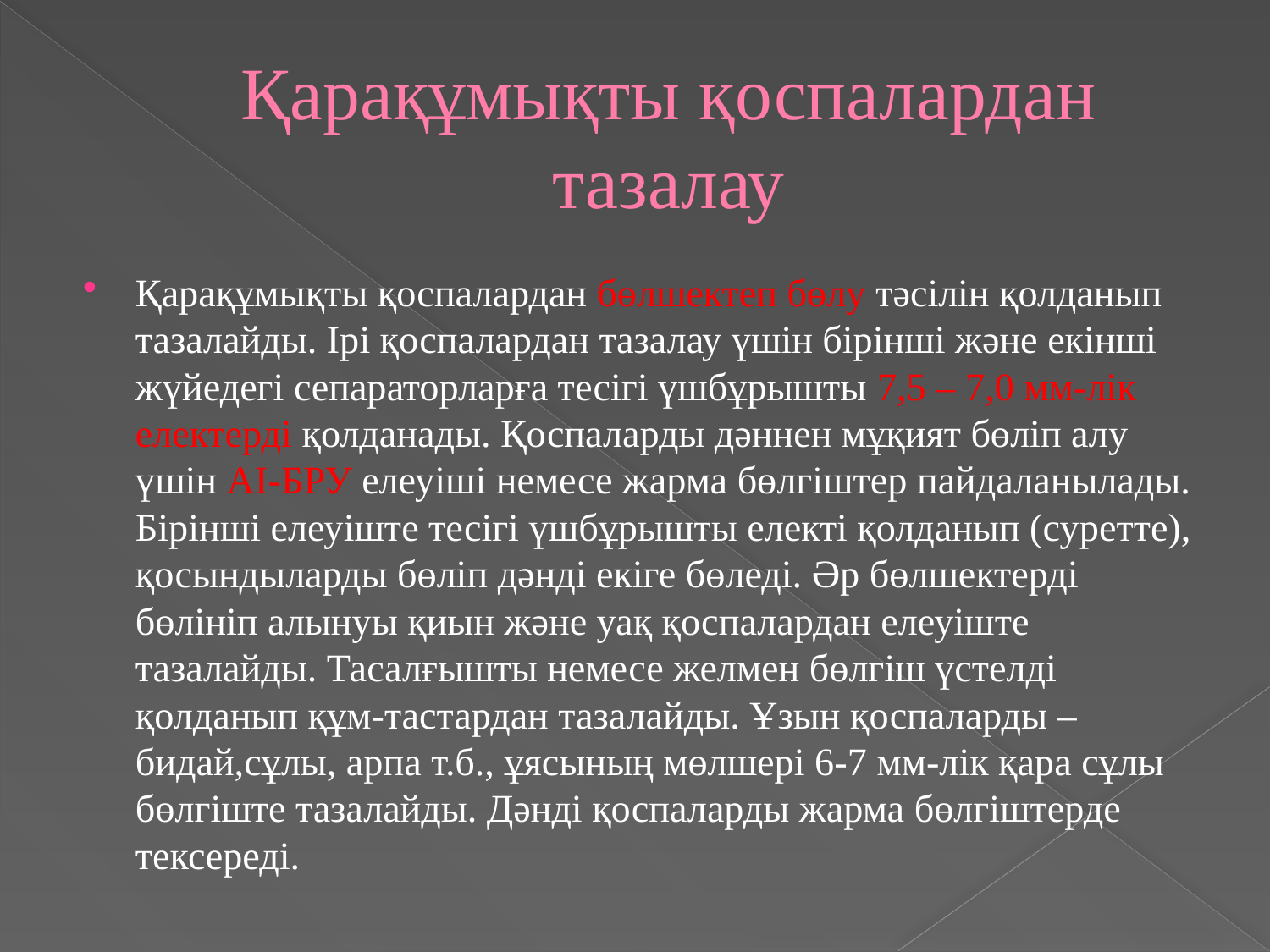

# Қарақұмықты қоспалардан тазалау
Қарақұмықты қоспалардан бөлшектеп бөлу тәсілін қолданып тазалайды. Ірі қоспалардан тазалау үшін бірінші және екінші жүйедегі сепараторларға тесігі үшбұрышты 7,5 – 7,0 мм-лік електерді қолданады. Қоспаларды дәннен мұқият бөліп алу үшін АІ-БРУ елеуіші немесе жарма бөлгіштер пайдаланылады. Бірінші елеуіште тесігі үшбұрышты електі қолданып (суретте), қосындыларды бөліп дәнді екіге бөледі. Әр бөлшектерді бөлініп алынуы қиын және уақ қоспалардан елеуіште тазалайды. Тасалғышты немесе желмен бөлгіш үстелді қолданып құм-тастардан тазалайды. Ұзын қоспаларды – бидай,сұлы, арпа т.б., ұясының мөлшері 6-7 мм-лік қара сұлы бөлгіште тазалайды. Дәнді қоспаларды жарма бөлгіштерде тексереді.